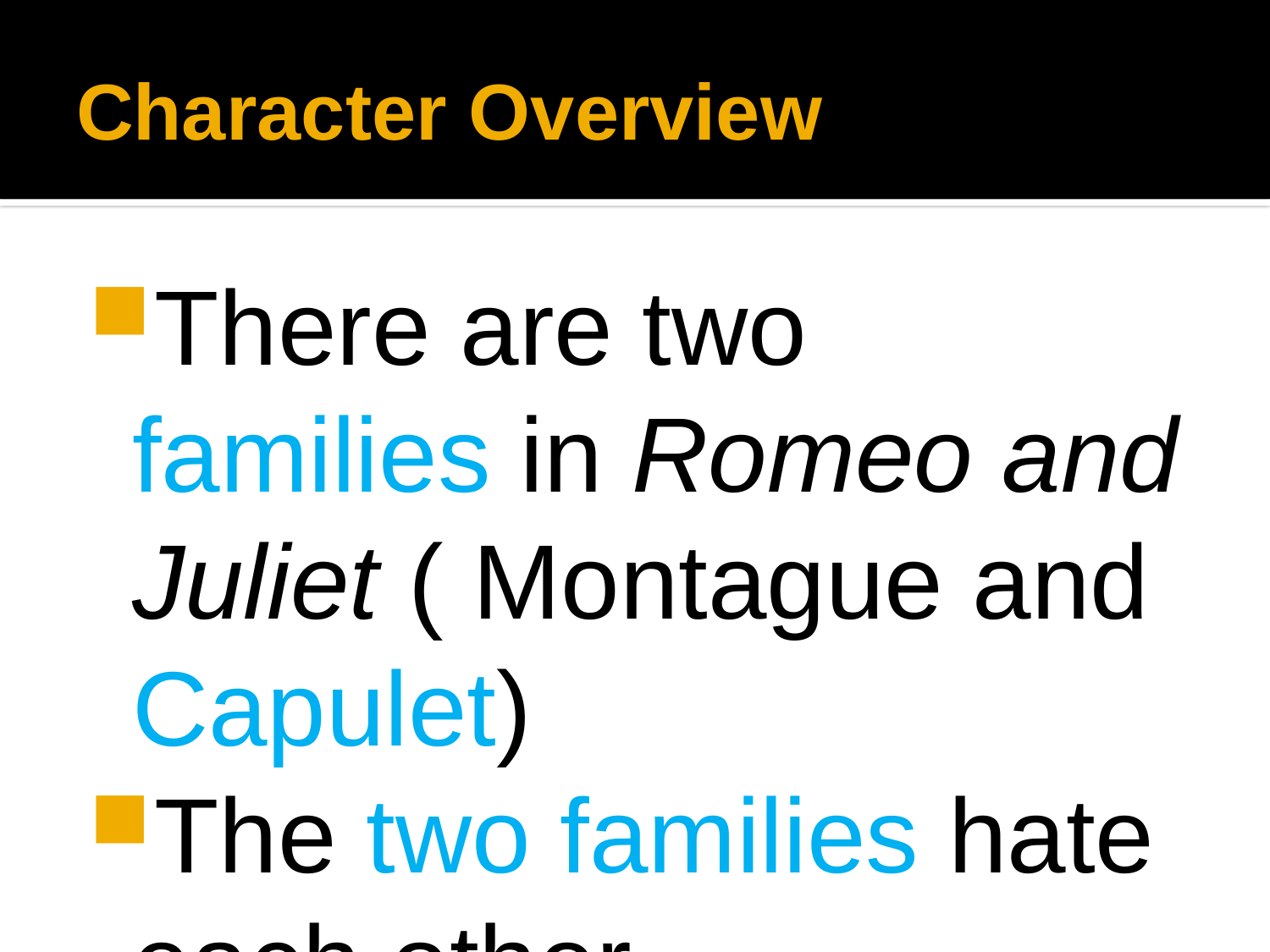

# Character Overview
There are two families in Romeo and Juliet ( Montague and Capulet)
The two families hate each other.